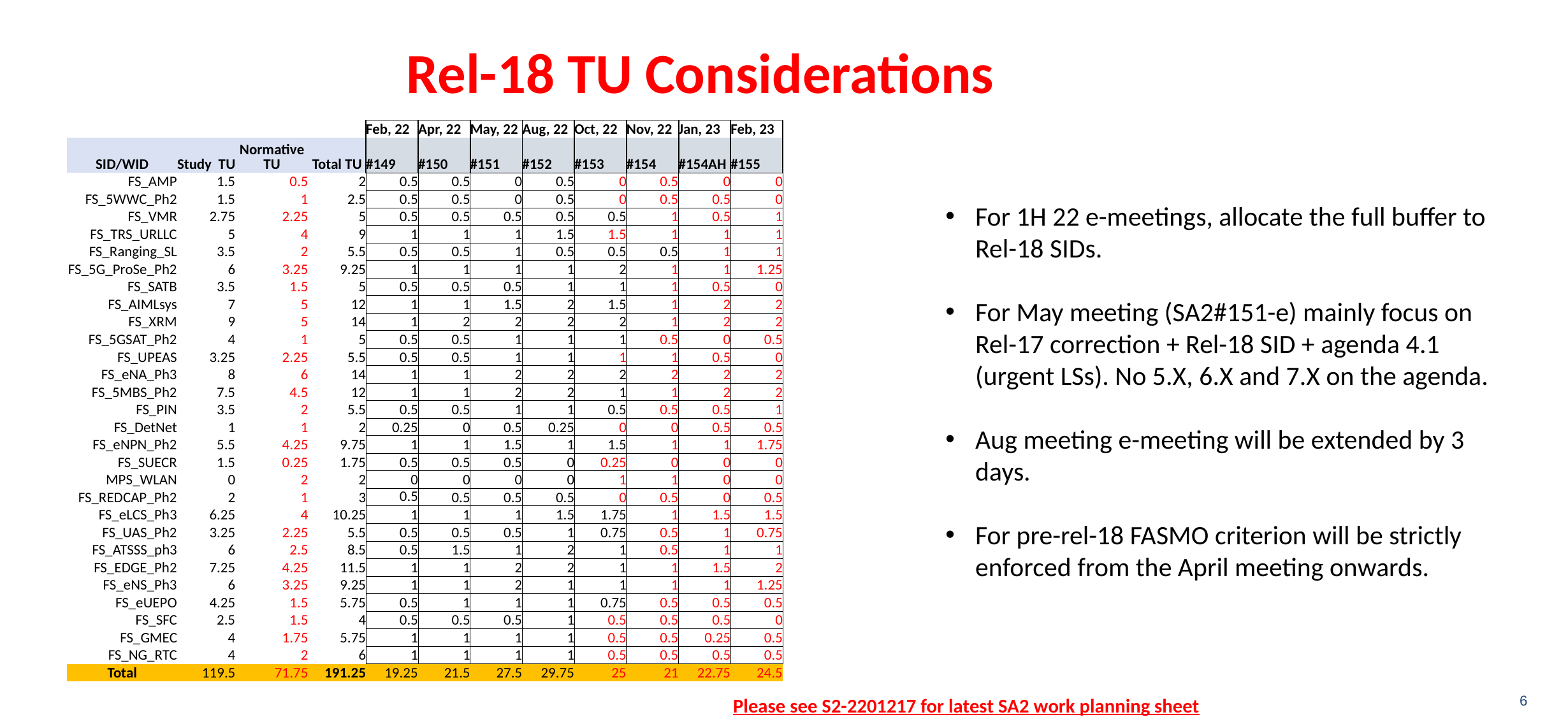

# Rel-18 TU Considerations
|  |  |  |  | Feb, 22 | Apr, 22 | May, 22 | Aug, 22 | Oct, 22 | Nov, 22 | Jan, 23 | Feb, 23 |
| --- | --- | --- | --- | --- | --- | --- | --- | --- | --- | --- | --- |
| SID/WID | Study TU | Normative TU | Total TU | #149 | #150 | #151 | #152 | #153 | #154 | #154AH | #155 |
| FS\_AMP | 1.5 | 0.5 | 2 | 0.5 | 0.5 | 0 | 0.5 | 0 | 0.5 | 0 | 0 |
| FS\_5WWC\_Ph2 | 1.5 | 1 | 2.5 | 0.5 | 0.5 | 0 | 0.5 | 0 | 0.5 | 0.5 | 0 |
| FS\_VMR | 2.75 | 2.25 | 5 | 0.5 | 0.5 | 0.5 | 0.5 | 0.5 | 1 | 0.5 | 1 |
| FS\_TRS\_URLLC | 5 | 4 | 9 | 1 | 1 | 1 | 1.5 | 1.5 | 1 | 1 | 1 |
| FS\_Ranging\_SL | 3.5 | 2 | 5.5 | 0.5 | 0.5 | 1 | 0.5 | 0.5 | 0.5 | 1 | 1 |
| FS\_5G\_ProSe\_Ph2 | 6 | 3.25 | 9.25 | 1 | 1 | 1 | 1 | 2 | 1 | 1 | 1.25 |
| FS\_SATB | 3.5 | 1.5 | 5 | 0.5 | 0.5 | 0.5 | 1 | 1 | 1 | 0.5 | 0 |
| FS\_AIMLsys | 7 | 5 | 12 | 1 | 1 | 1.5 | 2 | 1.5 | 1 | 2 | 2 |
| FS\_XRM | 9 | 5 | 14 | 1 | 2 | 2 | 2 | 2 | 1 | 2 | 2 |
| FS\_5GSAT\_Ph2 | 4 | 1 | 5 | 0.5 | 0.5 | 1 | 1 | 1 | 0.5 | 0 | 0.5 |
| FS\_UPEAS | 3.25 | 2.25 | 5.5 | 0.5 | 0.5 | 1 | 1 | 1 | 1 | 0.5 | 0 |
| FS\_eNA\_Ph3 | 8 | 6 | 14 | 1 | 1 | 2 | 2 | 2 | 2 | 2 | 2 |
| FS\_5MBS\_Ph2 | 7.5 | 4.5 | 12 | 1 | 1 | 2 | 2 | 1 | 1 | 2 | 2 |
| FS\_PIN | 3.5 | 2 | 5.5 | 0.5 | 0.5 | 1 | 1 | 0.5 | 0.5 | 0.5 | 1 |
| FS\_DetNet | 1 | 1 | 2 | 0.25 | 0 | 0.5 | 0.25 | 0 | 0 | 0.5 | 0.5 |
| FS\_eNPN\_Ph2 | 5.5 | 4.25 | 9.75 | 1 | 1 | 1.5 | 1 | 1.5 | 1 | 1 | 1.75 |
| FS\_SUECR | 1.5 | 0.25 | 1.75 | 0.5 | 0.5 | 0.5 | 0 | 0.25 | 0 | 0 | 0 |
| MPS\_WLAN | 0 | 2 | 2 | 0 | 0 | 0 | 0 | 1 | 1 | 0 | 0 |
| FS\_REDCAP\_Ph2 | 2 | 1 | 3 | 0.5 | 0.5 | 0.5 | 0.5 | 0 | 0.5 | 0 | 0.5 |
| FS\_eLCS\_Ph3 | 6.25 | 4 | 10.25 | 1 | 1 | 1 | 1.5 | 1.75 | 1 | 1.5 | 1.5 |
| FS\_UAS\_Ph2 | 3.25 | 2.25 | 5.5 | 0.5 | 0.5 | 0.5 | 1 | 0.75 | 0.5 | 1 | 0.75 |
| FS\_ATSSS\_ph3 | 6 | 2.5 | 8.5 | 0.5 | 1.5 | 1 | 2 | 1 | 0.5 | 1 | 1 |
| FS\_EDGE\_Ph2 | 7.25 | 4.25 | 11.5 | 1 | 1 | 2 | 2 | 1 | 1 | 1.5 | 2 |
| FS\_eNS\_Ph3 | 6 | 3.25 | 9.25 | 1 | 1 | 2 | 1 | 1 | 1 | 1 | 1.25 |
| FS\_eUEPO | 4.25 | 1.5 | 5.75 | 0.5 | 1 | 1 | 1 | 0.75 | 0.5 | 0.5 | 0.5 |
| FS\_SFC | 2.5 | 1.5 | 4 | 0.5 | 0.5 | 0.5 | 1 | 0.5 | 0.5 | 0.5 | 0 |
| FS\_GMEC | 4 | 1.75 | 5.75 | 1 | 1 | 1 | 1 | 0.5 | 0.5 | 0.25 | 0.5 |
| FS\_NG\_RTC | 4 | 2 | 6 | 1 | 1 | 1 | 1 | 0.5 | 0.5 | 0.5 | 0.5 |
| Total | 119.5 | 71.75 | 191.25 | 19.25 | 21.5 | 27.5 | 29.75 | 25 | 21 | 22.75 | 24.5 |
For 1H 22 e-meetings, allocate the full buffer to Rel-18 SIDs.

For May meeting (SA2#151-e) mainly focus on Rel-17 correction + Rel-18 SID + agenda 4.1 (urgent LSs). No 5.X, 6.X and 7.X on the agenda.

Aug meeting e-meeting will be extended by 3 days.

For pre-rel-18 FASMO criterion will be strictly enforced from the April meeting onwards.

Please see S2-2201217 for latest SA2 work planning sheet